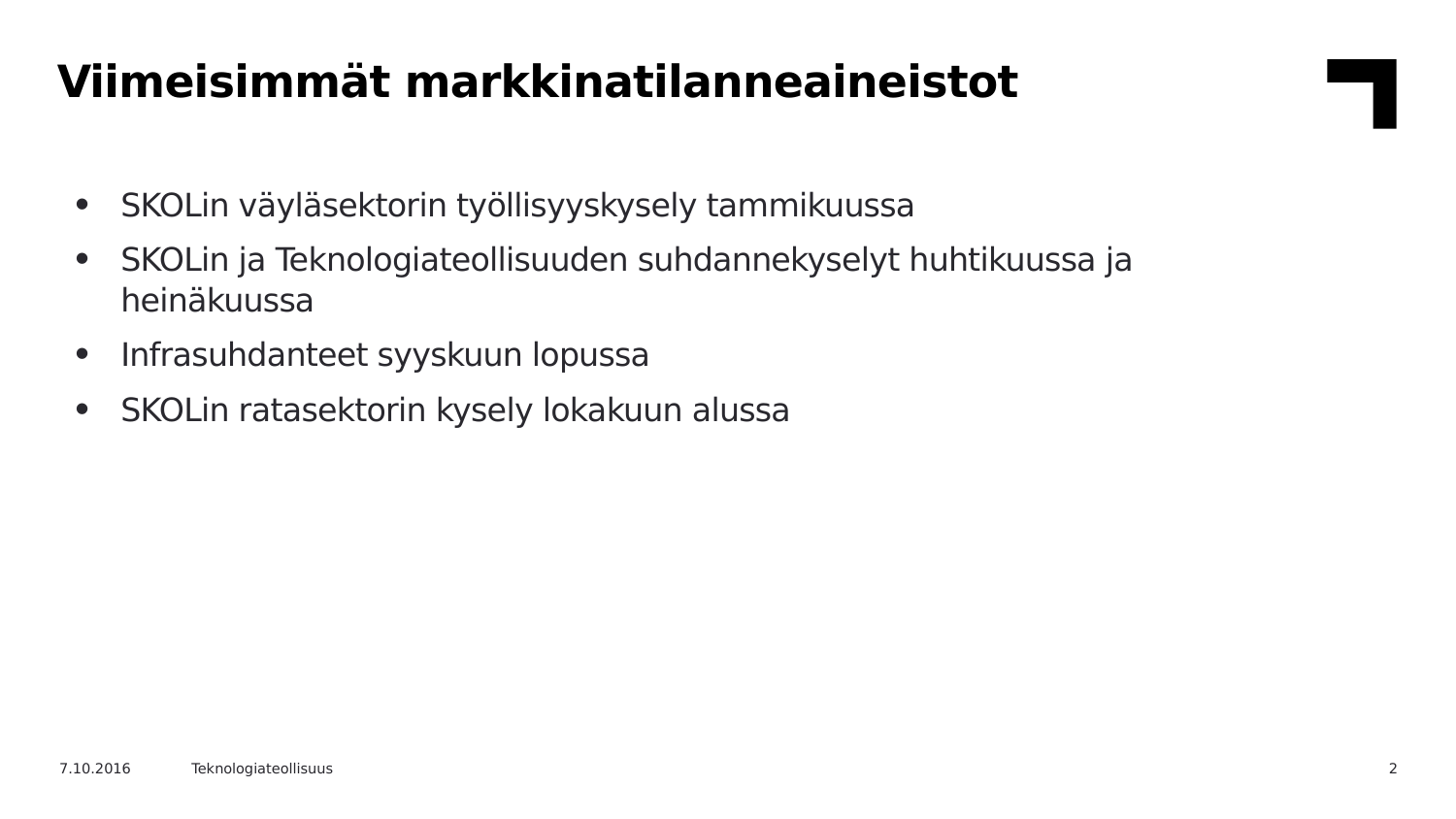

Viimeisimmät markkinatilanneaineistot
SKOLin väyläsektorin työllisyyskysely tammikuussa
SKOLin ja Teknologiateollisuuden suhdannekyselyt huhtikuussa ja heinäkuussa
Infrasuhdanteet syyskuun lopussa
SKOLin ratasektorin kysely lokakuun alussa

7.10.2016
Teknologiateollisuus
2